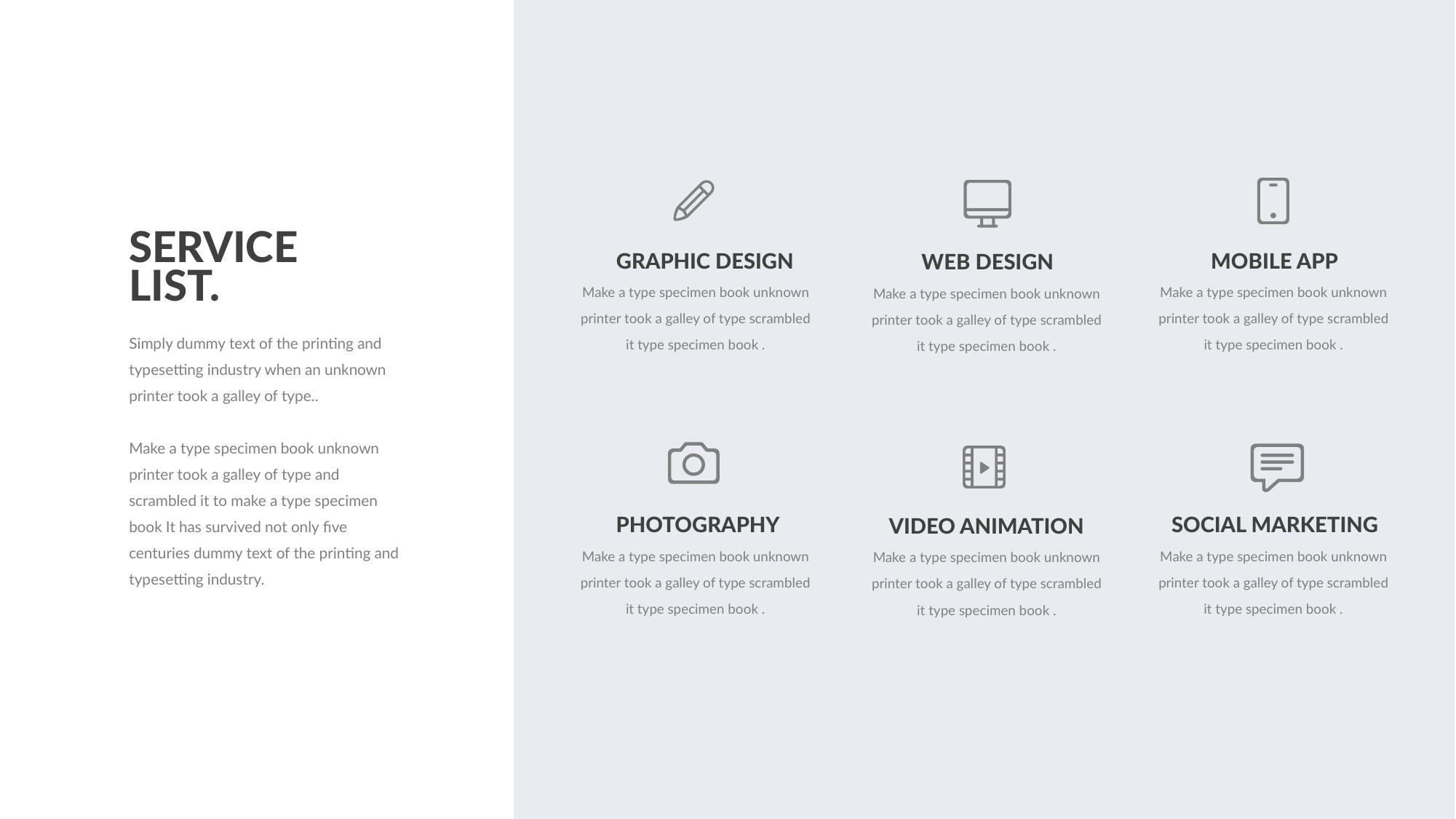

SERVICE
LIST.

Make a type specimen book unknown printer took a galley of type scrambled it type specimen book .

GRAPHIC DESIGN

Make a type specimen book unknown printer took a galley of type scrambled it type specimen book .

MOBILE APP

Make a type specimen book unknown printer took a galley of type scrambled it type specimen book .

WEB DESIGN

Simply dummy text of the printing and typesetting industry when an unknown printer took a galley of type..

Make a type specimen book unknown printer took a galley of type and scrambled it to make a type specimen book It has survived not only five centuries dummy text of the printing and typesetting industry.

Make a type specimen book unknown printer took a galley of type scrambled it type specimen book .

PHOTOGRAPHY

Make a type specimen book unknown printer took a galley of type scrambled it type specimen book .

SOCIAL MARKETING

Make a type specimen book unknown printer took a galley of type scrambled it type specimen book .

VIDEO ANIMATION